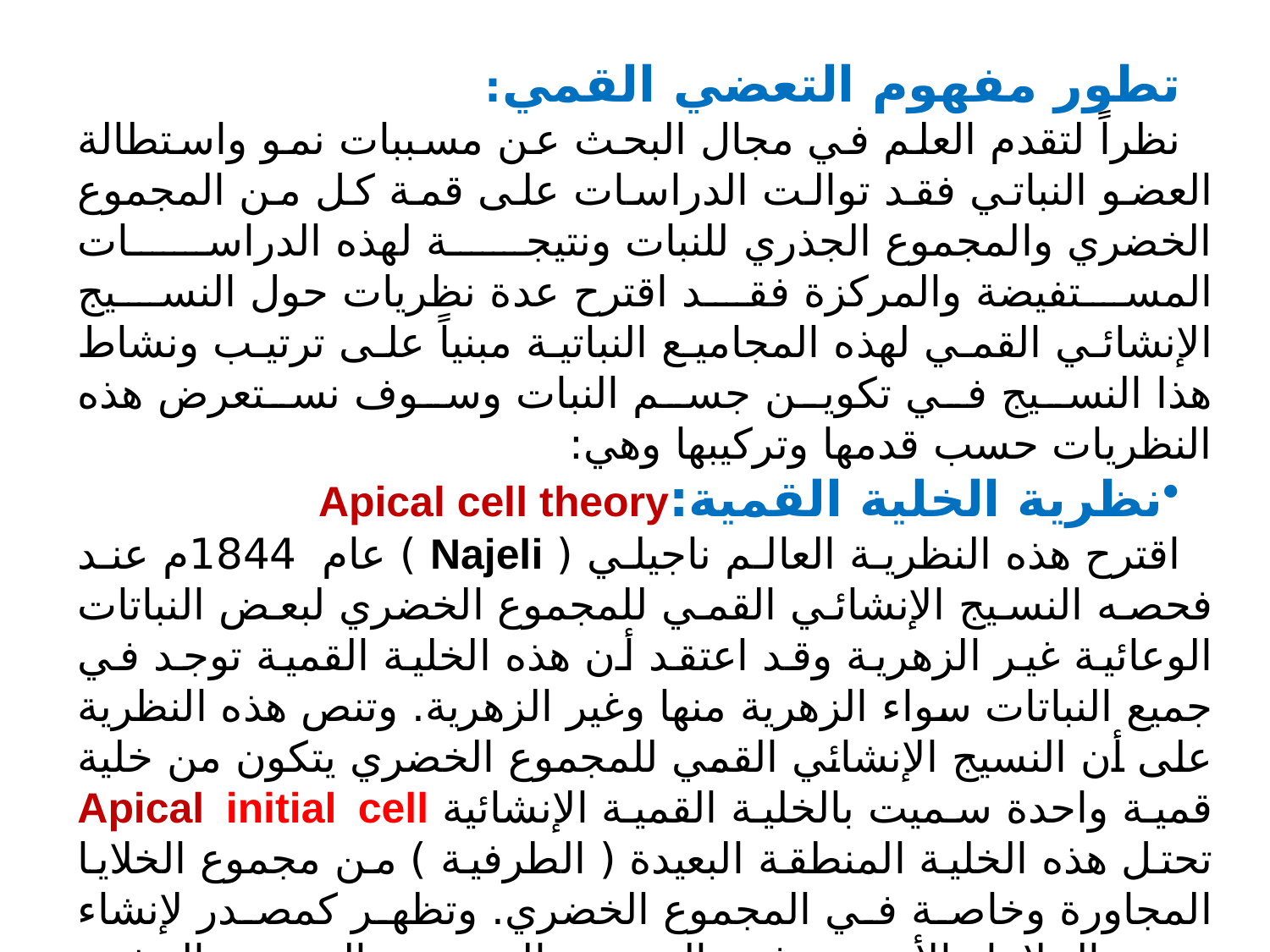

تطور مفهوم التعضي القمي:
نظراً لتقدم العلم في مجال البحث عن مسببات نمو واستطالة العضو النباتي فقد توالت الدراسات على قمة كل من المجموع الخضري والمجموع الجذري للنبات ونتيجة لهذه الدراسات المستفيضة والمركزة فقد اقترح عدة نظريات حول النسيج الإنشائي القمي لهذه المجاميع النباتية مبنياً على ترتيب ونشاط هذا النسيج في تكوين جسم النبات وسوف نستعرض هذه النظريات حسب قدمها وتركيبها وهي:
نظرية الخلية القمية:Apical cell theory
اقترح هذه النظرية العالم ناجيلي ( Najeli ) عام 1844م عند فحصه النسيج الإنشائي القمي للمجموع الخضري لبعض النباتات الوعائية غير الزهرية وقد اعتقد أن هذه الخلية القمية توجد في جميع النباتات سواء الزهرية منها وغير الزهرية. وتنص هذه النظرية على أن النسيج الإنشائي القمي للمجموع الخضري يتكون من خلية قمية واحدة سميت بالخلية القمية الإنشائية Apical initial cell تحتل هذه الخلية المنطقة البعيدة ( الطرفية ) من مجموع الخلايا المجاورة وخاصة في المجموع الخضري. وتظهر كمصدر لإنشاء جميع الخلايا والأنسجة في المجموع الخضري والمجموع الجذري للنبات.
وقد وصفت هذه الخلية بأنها هرمية الشكل رباعية الأضلاع كما في نبات ذيل الحصان Equisetun أو عدسية الشكل كما في تالوس طحلب الدكتيوتا Dictyota. والخلية الهرمية الشكل تنقسم انقسامات موازية للأضلاع الثلاثة الداخلية حيث تظهر الخلايا الناتجة مترتبة بنظام معين دالة على هذا الانقسام.